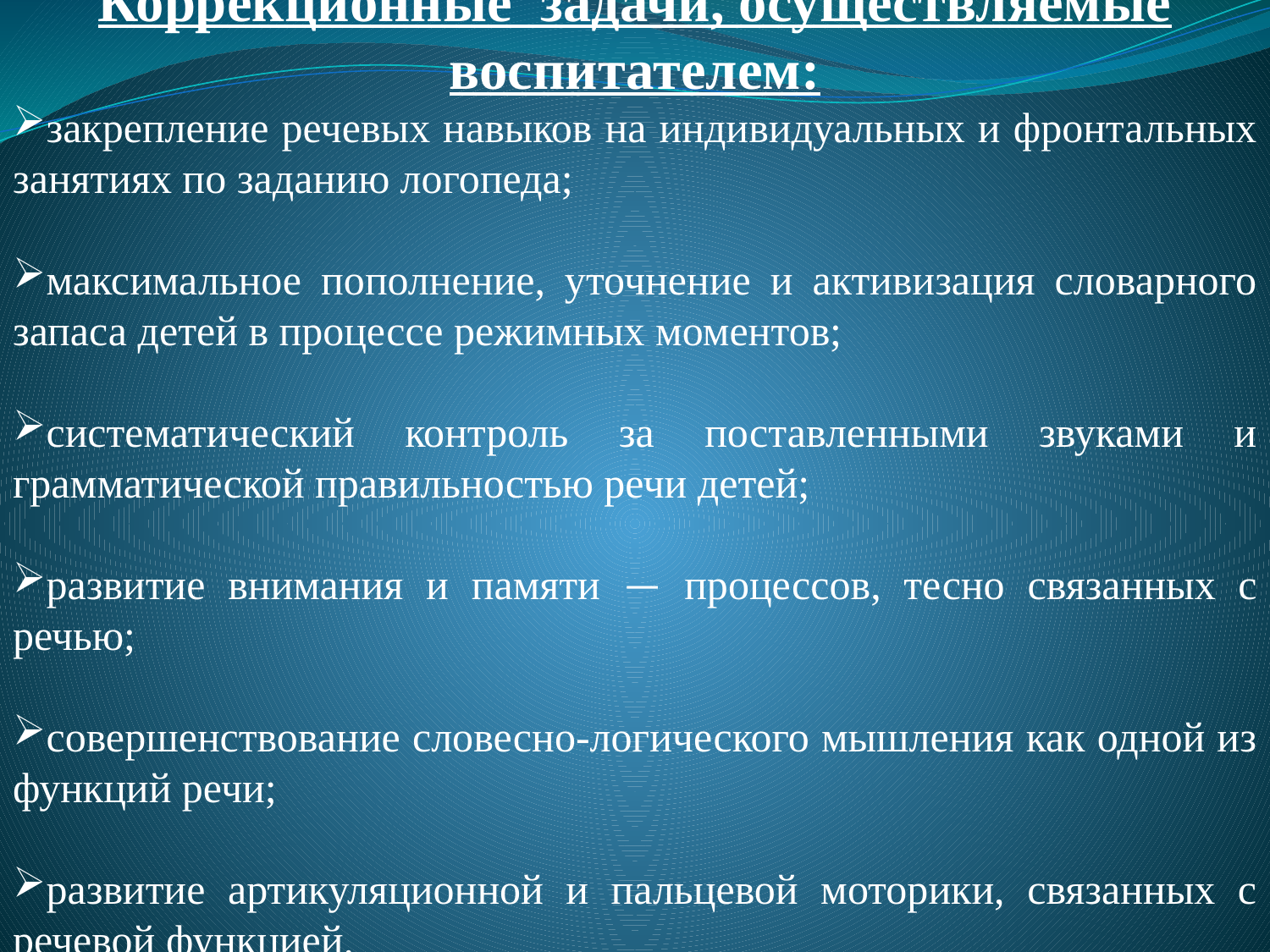

Коррекционные  задачи, осуществляемые воспитателем:
закрепление речевых навыков на индивидуальных и фронтальных занятиях по заданию логопеда;

максимальное пополнение, уточнение и активизация словарного запаса детей в процессе режимных моментов;

систематический контроль за поставленными звуками и грамматической правильностью речи детей;

развитие внимания и памяти — процессов, тесно связанных с речью;

совершенствование словесно-логического мышления как одной из функций речи;

развитие артикуляционной и пальцевой моторики, связанных с речевой функцией.